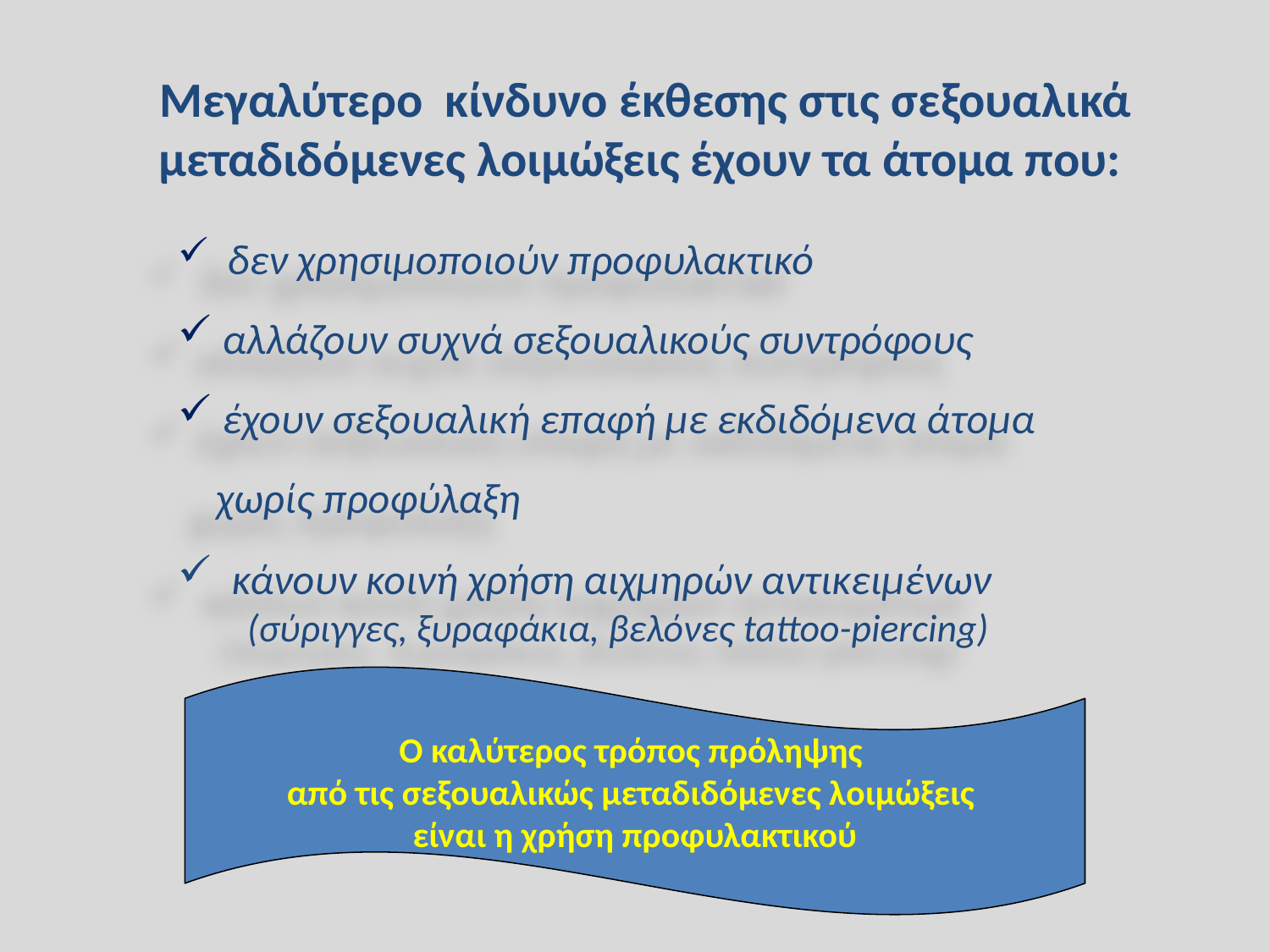

Μεγαλύτερο  κίνδυνο έκθεσης στις σεξουαλικά μεταδιδόμενες λοιμώξεις έχουν τα άτομα που:
  δεν χρησιμοποιούν προφυλακτικό
 αλλάζουν συχνά σεξουαλικούς συντρόφους
 έχουν σεξουαλική επαφή με εκδιδόμενα άτομα
    χωρίς προφύλαξη

  κάνουν κοινή χρήση αιχμηρών αντικειμένων
        (σύριγγες, ξυραφάκια, βελόνες tattoo-piercing)
Ο καλύτερος τρόπος πρόληψης
από τις σεξουαλικώς μεταδιδόμενες λοιμώξεις
είναι η χρήση προφυλακτικού